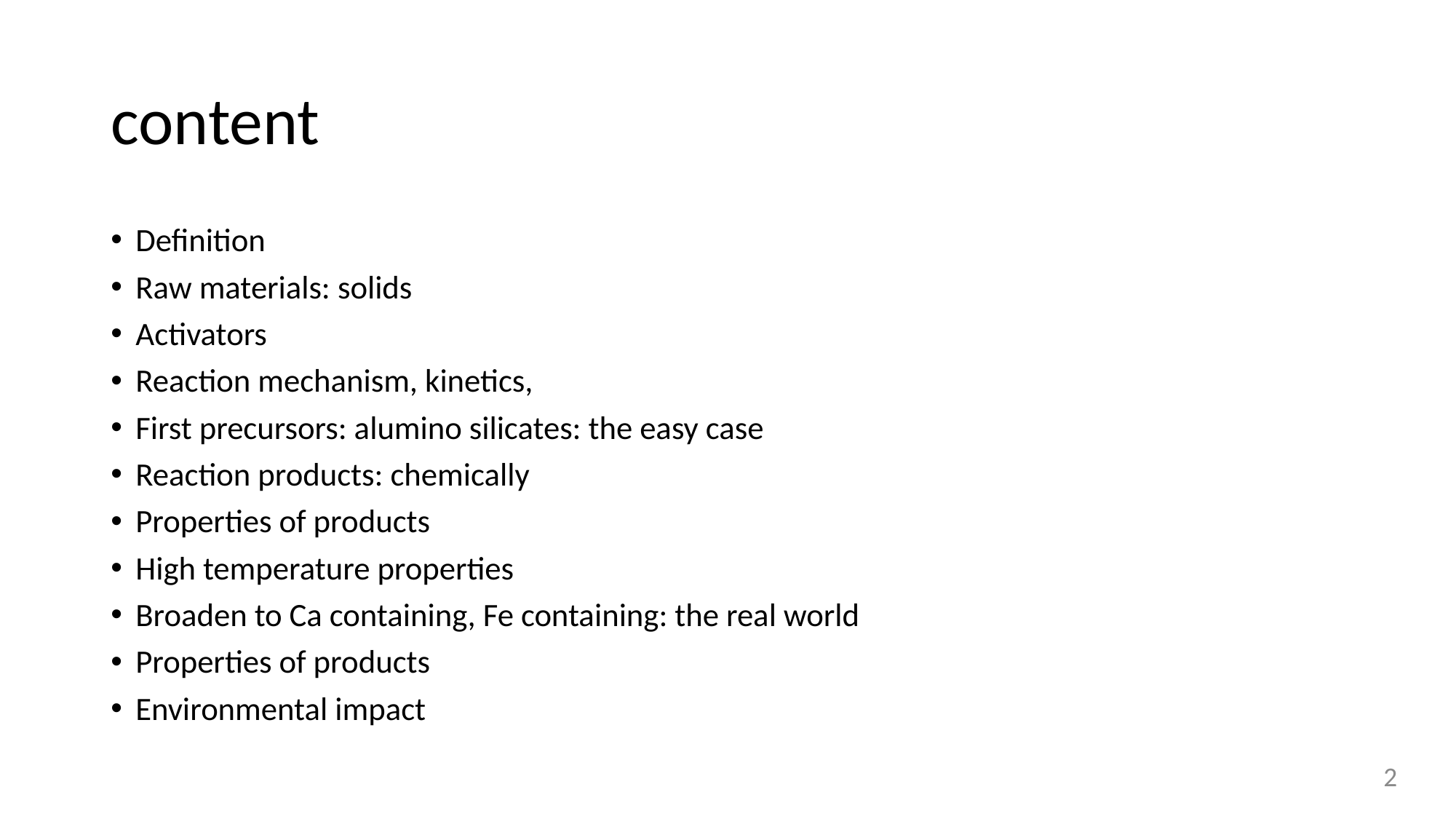

# content
Definition
Raw materials: solids
Activators
Reaction mechanism, kinetics,
First precursors: alumino silicates: the easy case
Reaction products: chemically
Properties of products
High temperature properties
Broaden to Ca containing, Fe containing: the real world
Properties of products
Environmental impact

2